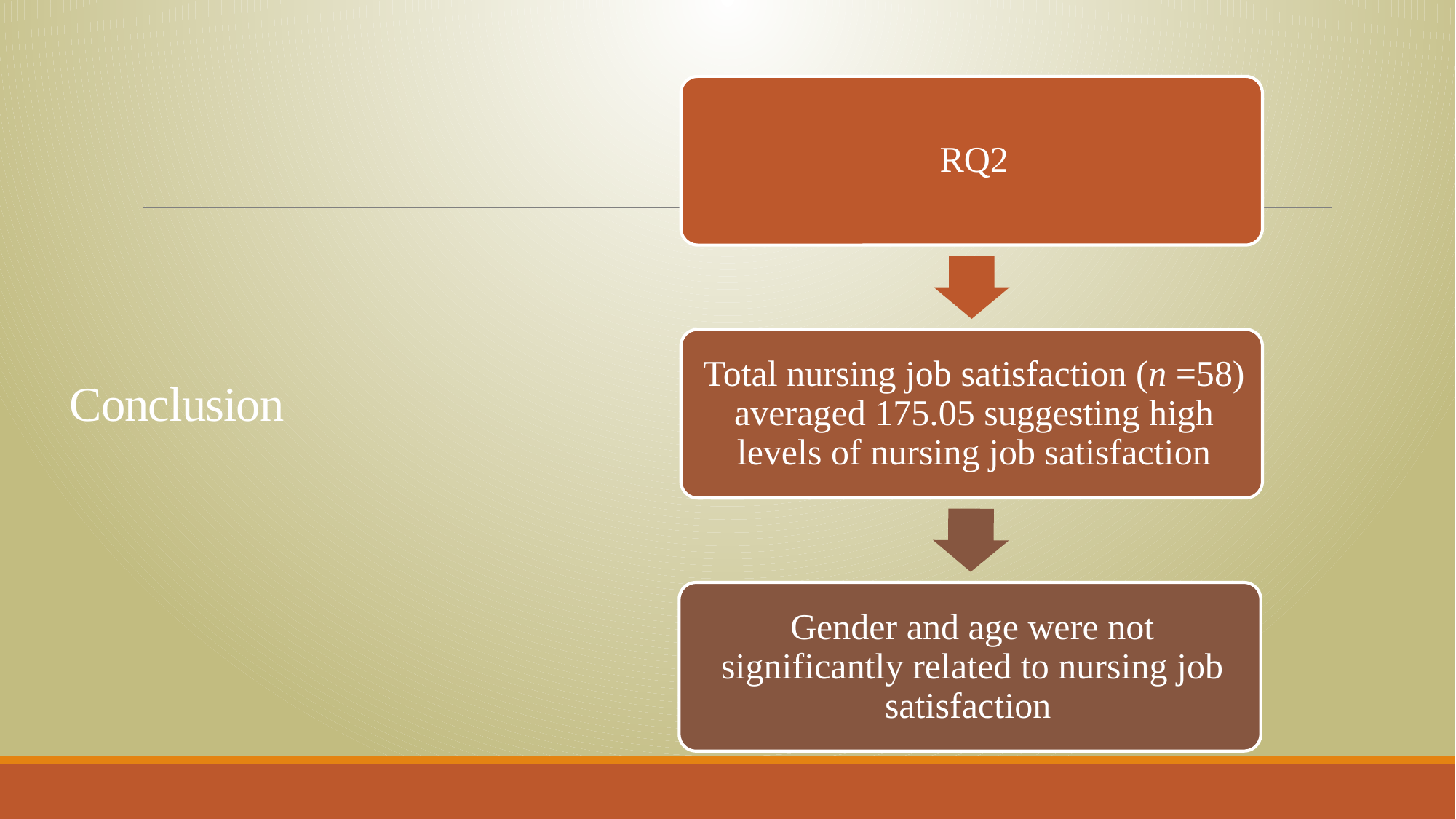

# Conclusion
RQ2

Total nursing job satisfaction (n =58) averaged 175.05 suggesting high levels of nursing job satisfaction

Gender and age were not significantly related to nursing job satisfaction